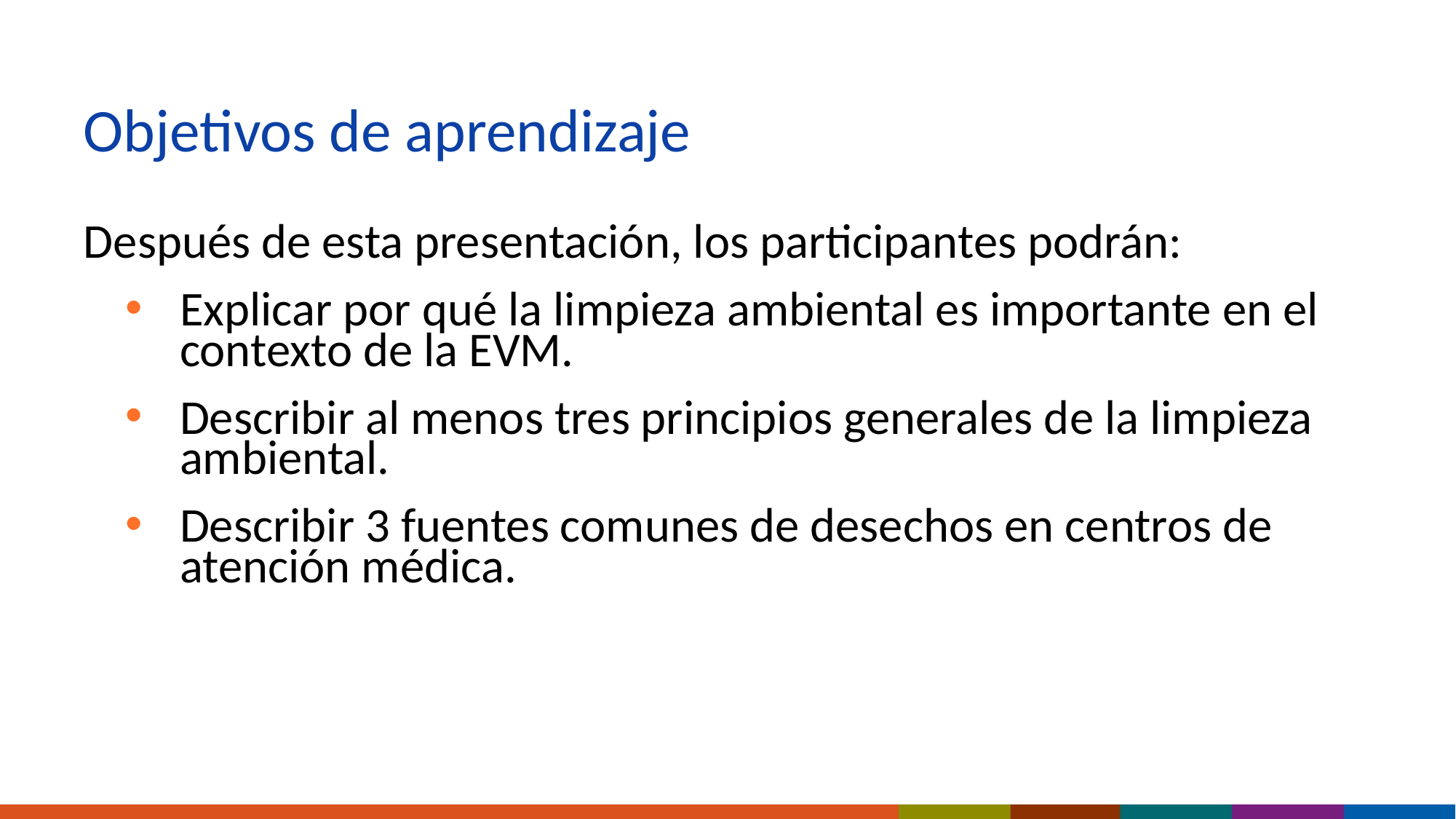

# Objetivos de aprendizaje
Después de esta presentación, los participantes podrán:
Explicar por qué la limpieza ambiental es importante en el contexto de la EVM.
Describir al menos tres principios generales de la limpieza ambiental.
Describir 3 fuentes comunes de desechos en centros de atención médica.